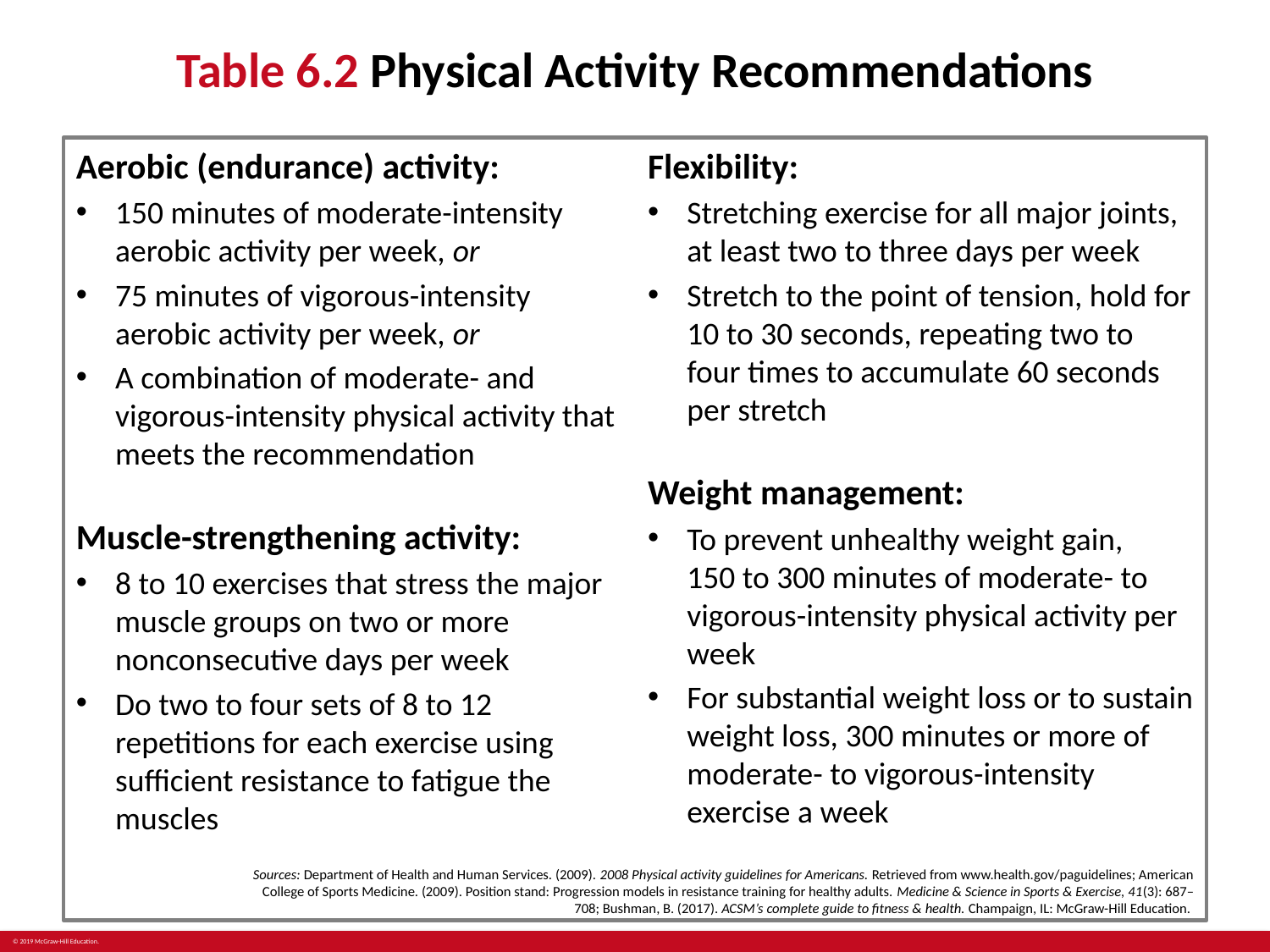

# Table 6.2 Physical Activity Recommendations
Aerobic (endurance) activity:
150 minutes of moderate-intensity aerobic activity per week, or
75 minutes of vigorous-intensity aerobic activity per week, or
A combination of moderate- and vigorous-intensity physical activity that meets the recommendation
Muscle-strengthening activity:
8 to 10 exercises that stress the major muscle groups on two or more nonconsecutive days per week
Do two to four sets of 8 to 12 repetitions for each exercise using sufficient resistance to fatigue the muscles
Flexibility:
Stretching exercise for all major joints, at least two to three days per week
Stretch to the point of tension, hold for 10 to 30 seconds, repeating two to four times to accumulate 60 seconds per stretch
Weight management:
To prevent unhealthy weight gain,
150 to 300 minutes of moderate- to vigorous-intensity physical activity per week
For substantial weight loss or to sustain weight loss, 300 minutes or more of moderate- to vigorous-intensity exercise a week
Sources: Department of Health and Human Services. (2009). 2008 Physical activity guidelines for Americans. Retrieved from www.health.gov/paguidelines; American College of Sports Medicine. (2009). Position stand: Progression models in resistance training for healthy adults. Medicine & Science in Sports & Exercise, 41(3): 687–708; Bushman, B. (2017). ACSM’s complete guide to fitness & health. Champaign, IL: McGraw-Hill Education.